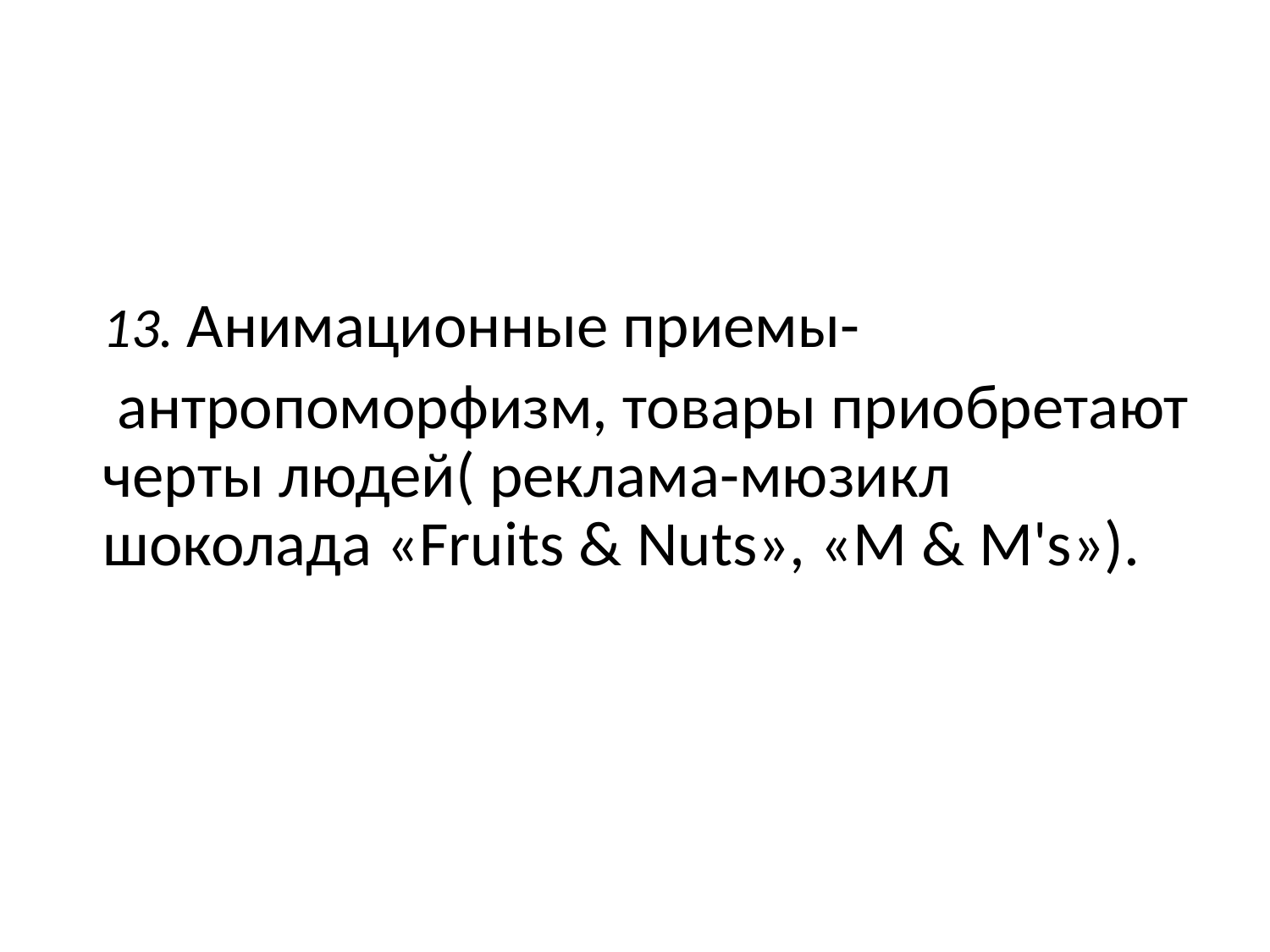

Анимационные приемы-
 антропоморфизм, товары приобретают черты людей( реклама-мюзикл шоколада «Fruits & Nuts», «М & M's»).